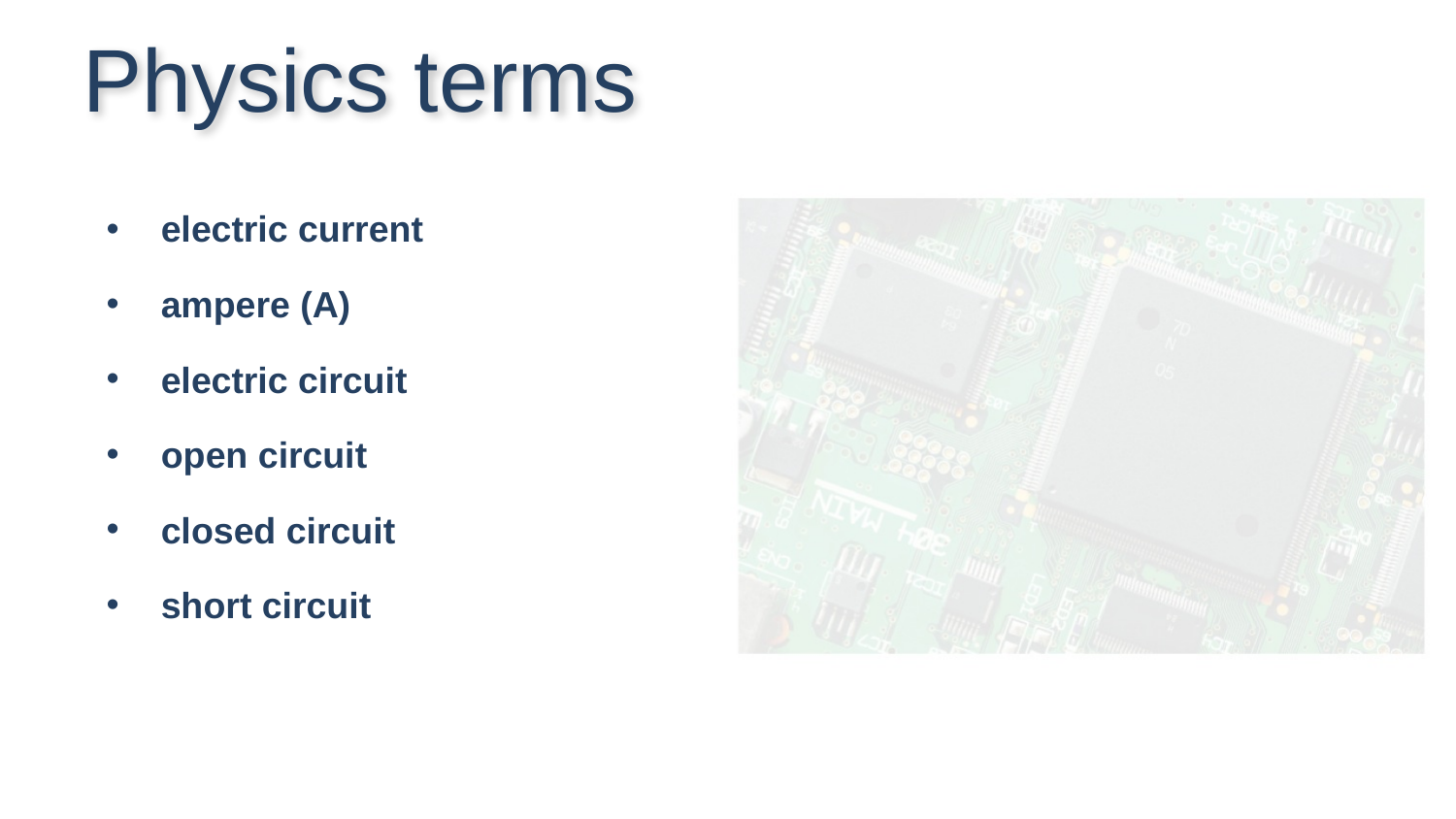

Physics terms
electric current
ampere (A)
electric circuit
open circuit
closed circuit
short circuit